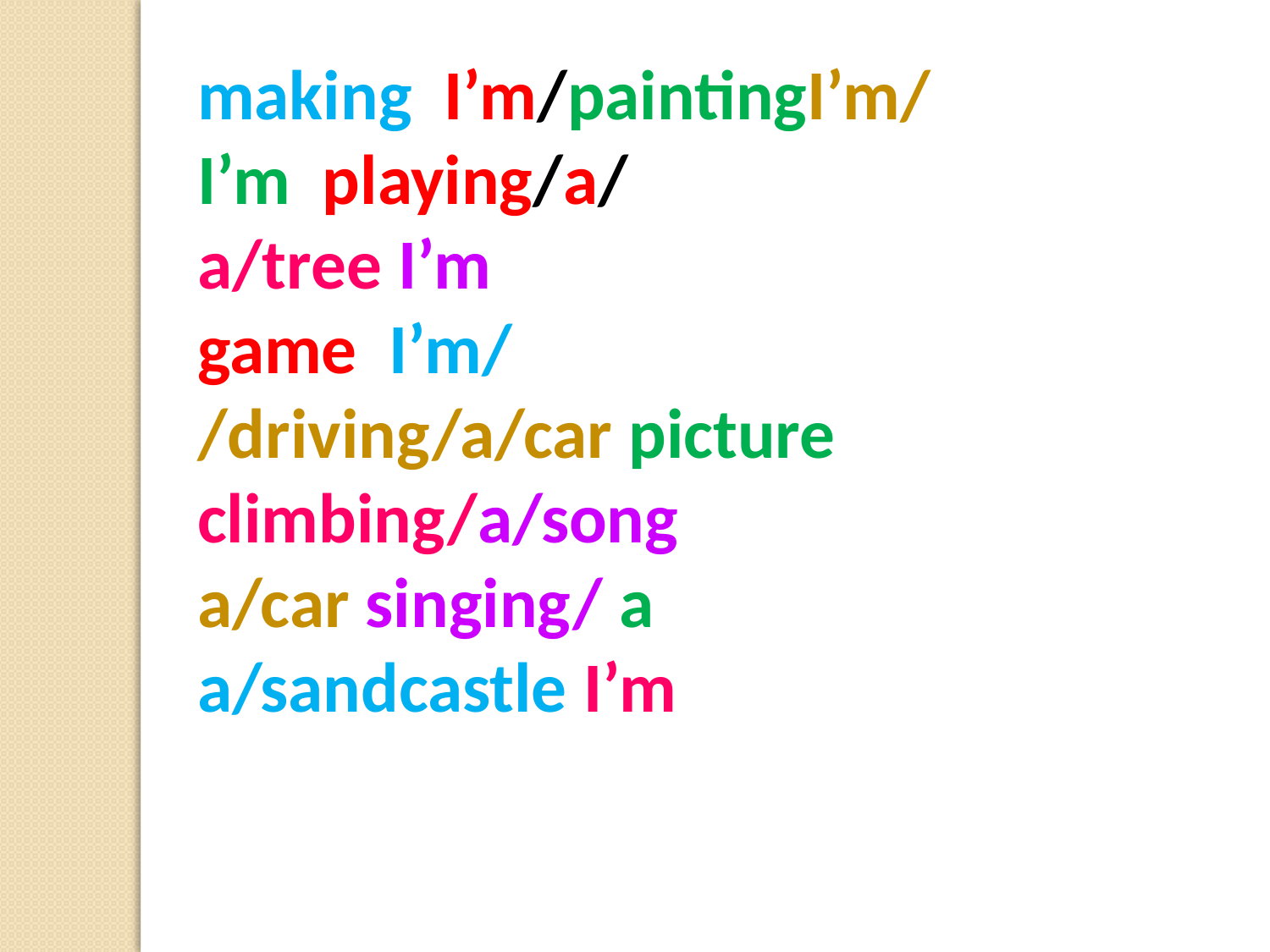

making  I’m/paintingI’m/
I’m  playing/a/
a/tree I’m
game  I’m/ /driving/a/car picture climbing/a/song
a/car singing/ a a/sandcastle I’m